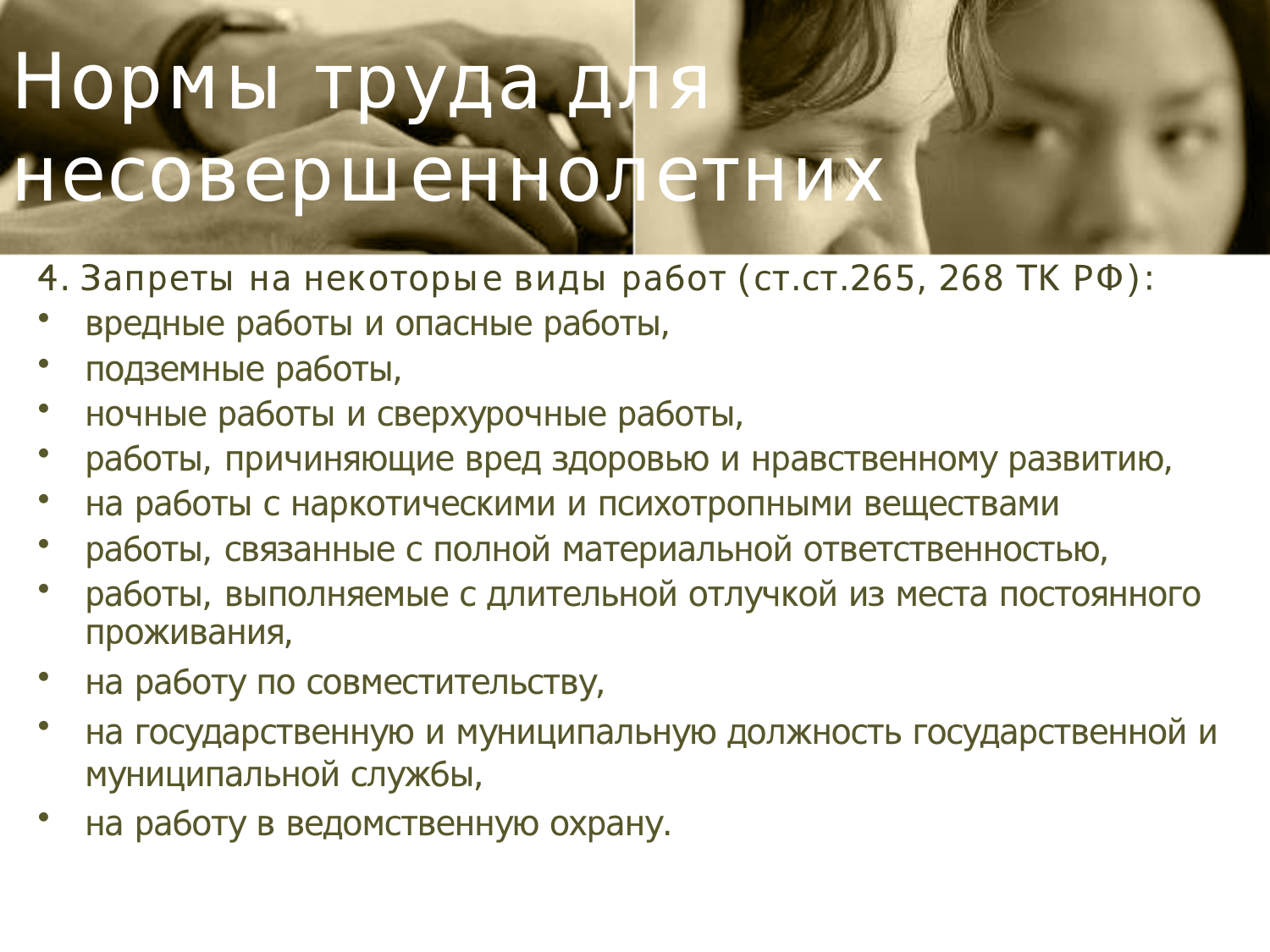

Нормы труда для несовершеннолетних
4. Запреты на некоторые виды работ (ст.ст.265, 268 ТК РФ):
вредные работы и опасные работы,
подземные работы,
ночные работы и сверхурочные работы,
работы, причиняющие вред здоровью и нравственному развитию,
на работы с наркотическими и психотропными веществами
работы, связанные с полной материальной ответственностью,
работы, выполняемые с длительной отлучкой из места постоянного проживания,
на работу по совместительству,
на государственную и муниципальную должность государственной и муниципальной службы,
на работу в ведомственную охрану.